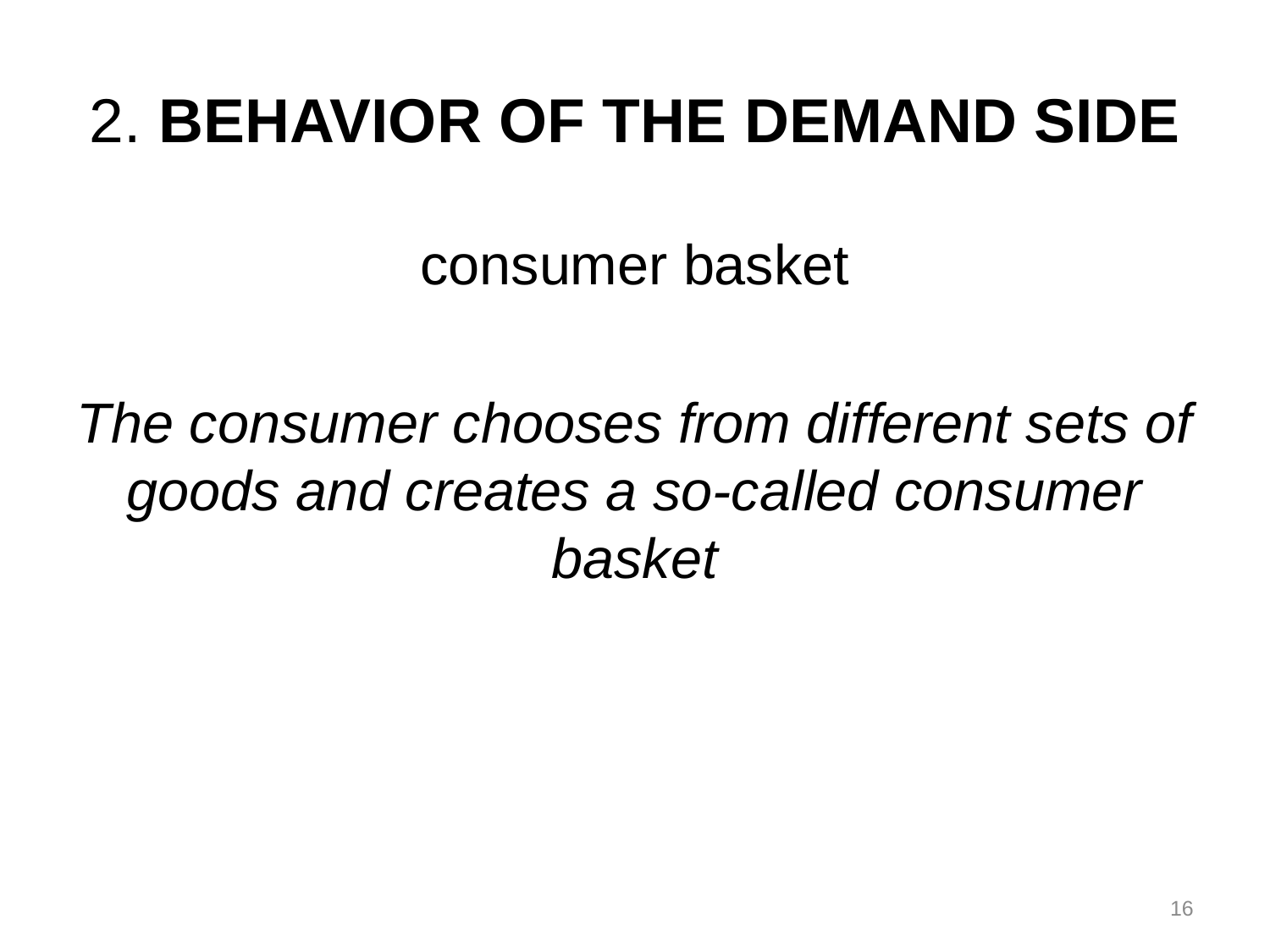

# 2. behavior of the demand side
consumer basket

The consumer chooses from different sets of goods and creates a so-called consumer basket
16